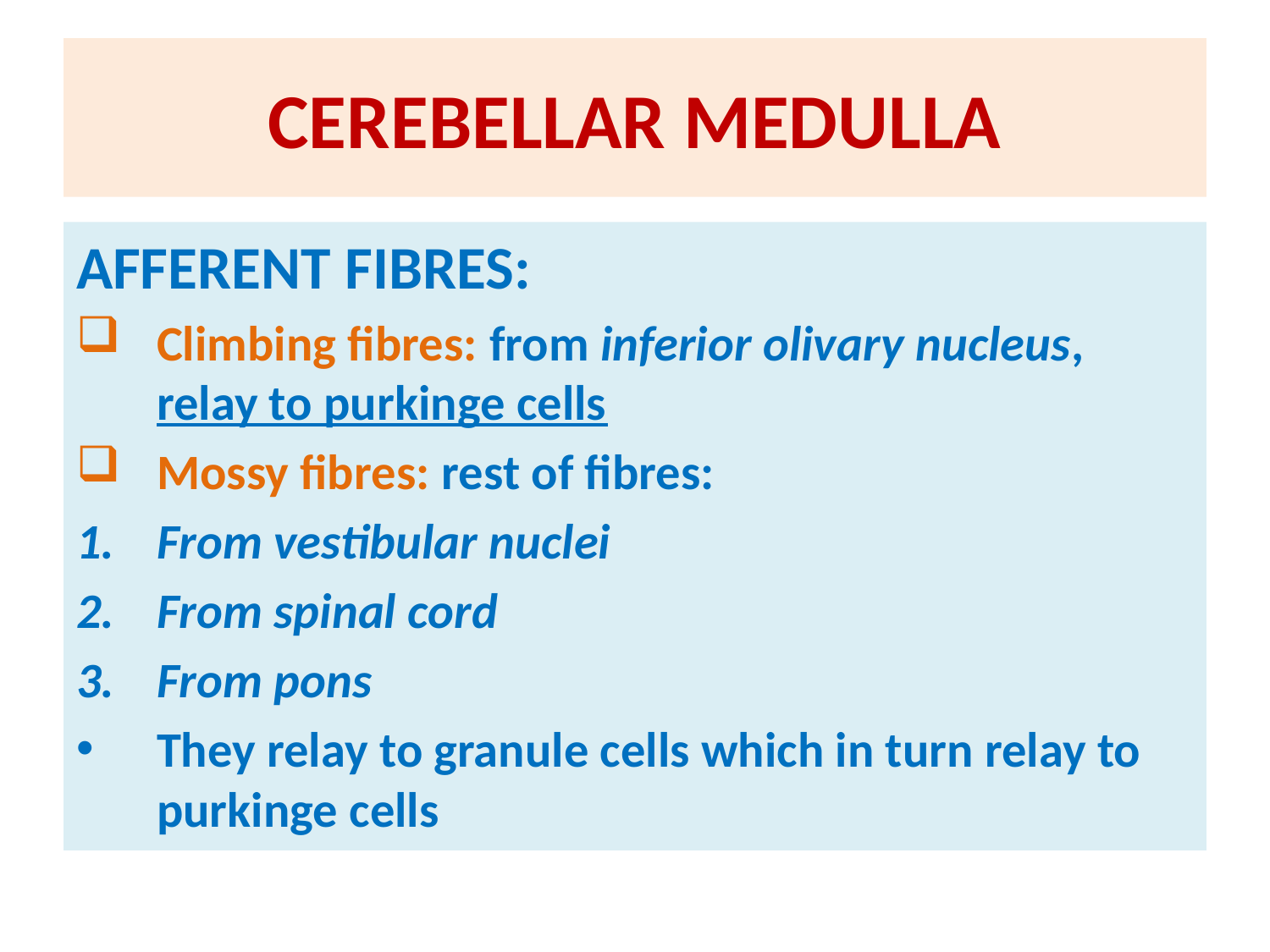

# CEREBELLAR MEDULLA
AFFERENT FIBRES:
Climbing fibres: from inferior olivary nucleus, relay to purkinge cells
Mossy fibres: rest of fibres:
From vestibular nuclei
From spinal cord
From pons
They relay to granule cells which in turn relay to purkinge cells